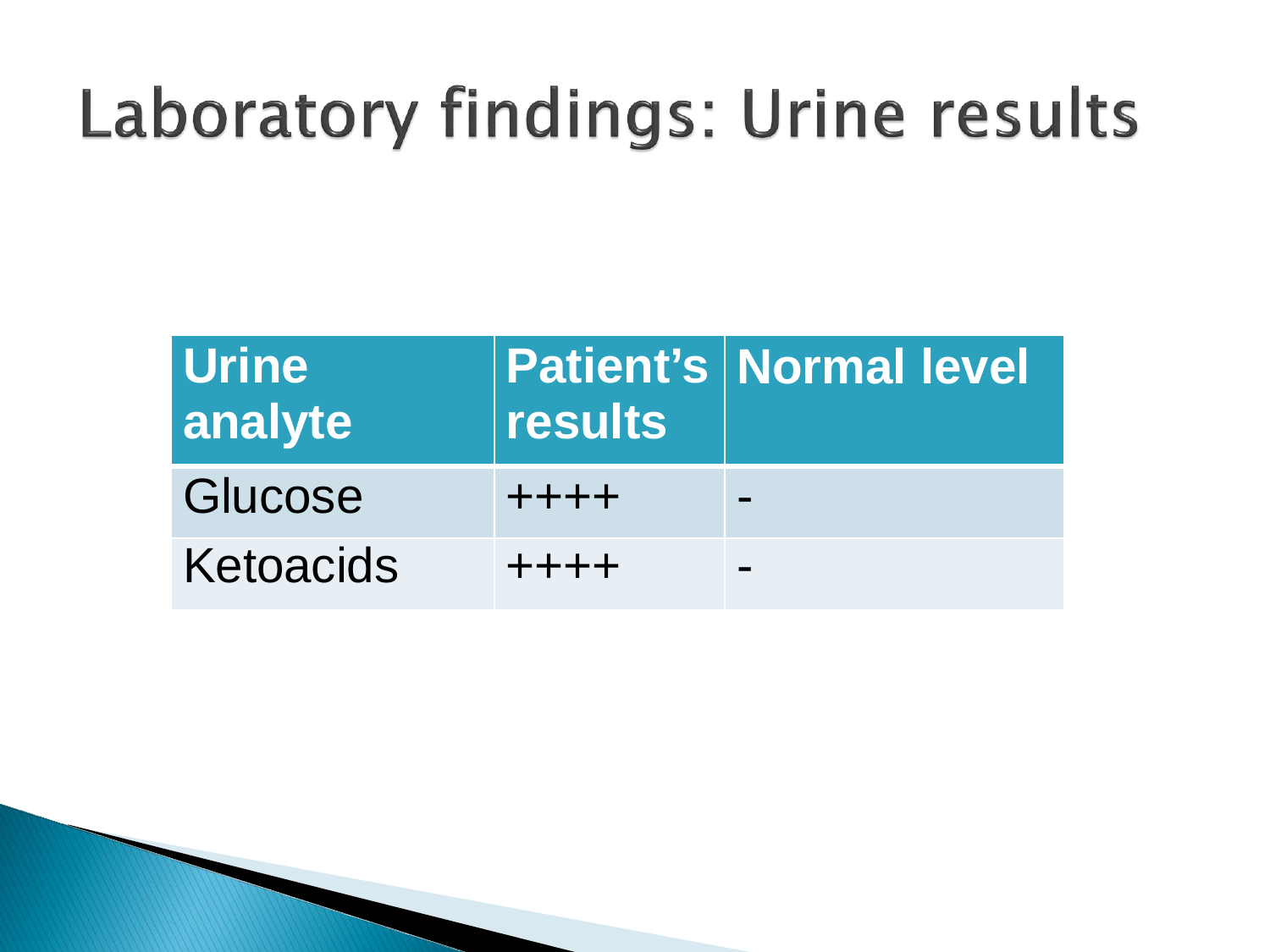

| Urine analyte | Patient’s results | Normal level |
| --- | --- | --- |
| Glucose | ++++ | - |
| Ketoacids | ++++ | - |